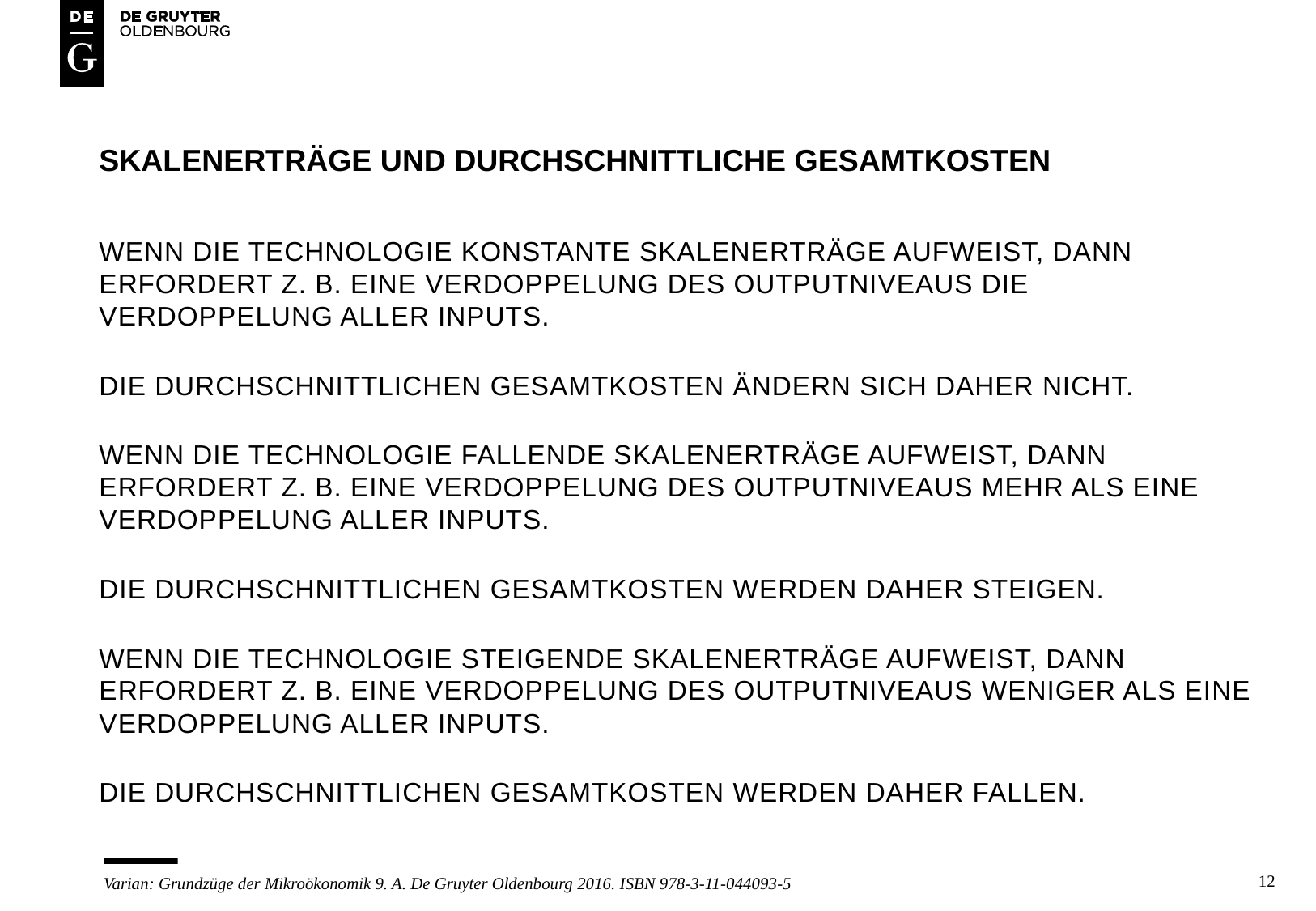

# Skalenerträge und durchschnittliche gesamtkosten
Wenn die technologie konstante skalenerträge aufweist, dann erfordert z. b. eine verdoppelung des outputniveaus die verdoppelung aller inputs.
Die durchschnittlichen gesamtkosten ändern sich daher nicht.
Wenn die technologie fallende skalenerträge aufweist, dann erfordert z. b. eine verdoppelung des outputniveaus mehr als eine verdoppelung aller inputs.
Die durchschnittlichen gesamtkosten werden daher steigen.
Wenn die technologie steigende skalenerträge aufweist, dann erfordert z. b. eine verdoppelung des outputniveaus weniger als eine verdoppelung aller inputs.
Die durchschnittlichen gesamtkosten werden daher fallen.

12
Varian: Grundzüge der Mikroökonomik 9. A. De Gruyter Oldenbourg 2016. ISBN 978-3-11-044093-5